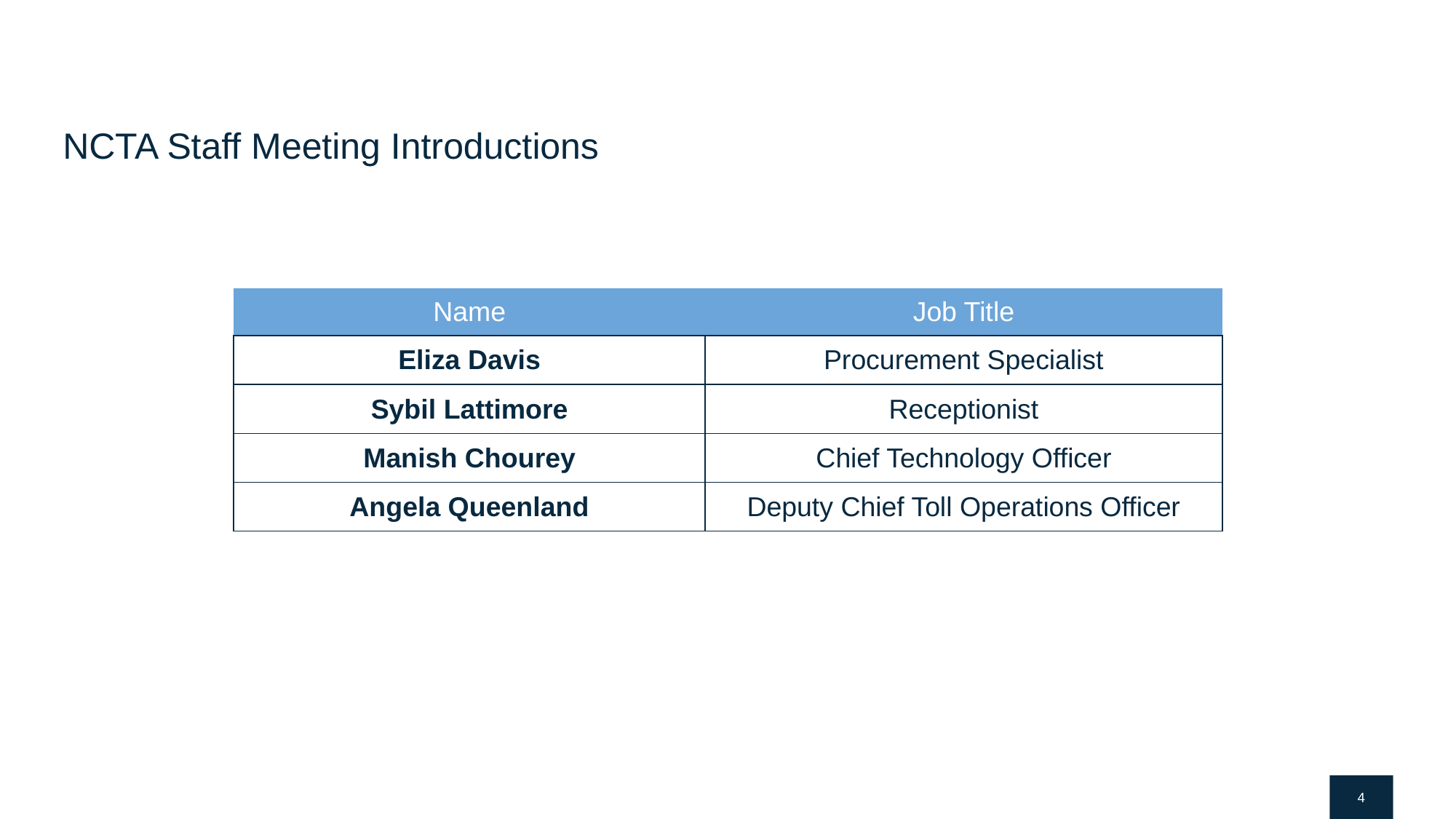

# NCTA Staff Meeting Introductions
| Name | Job Title |
| --- | --- |
| Eliza Davis | Procurement Specialist |
| Sybil Lattimore | Receptionist |
| Manish Chourey | Chief Technology Officer |
| Angela Queenland | Deputy Chief Toll Operations Officer |
4